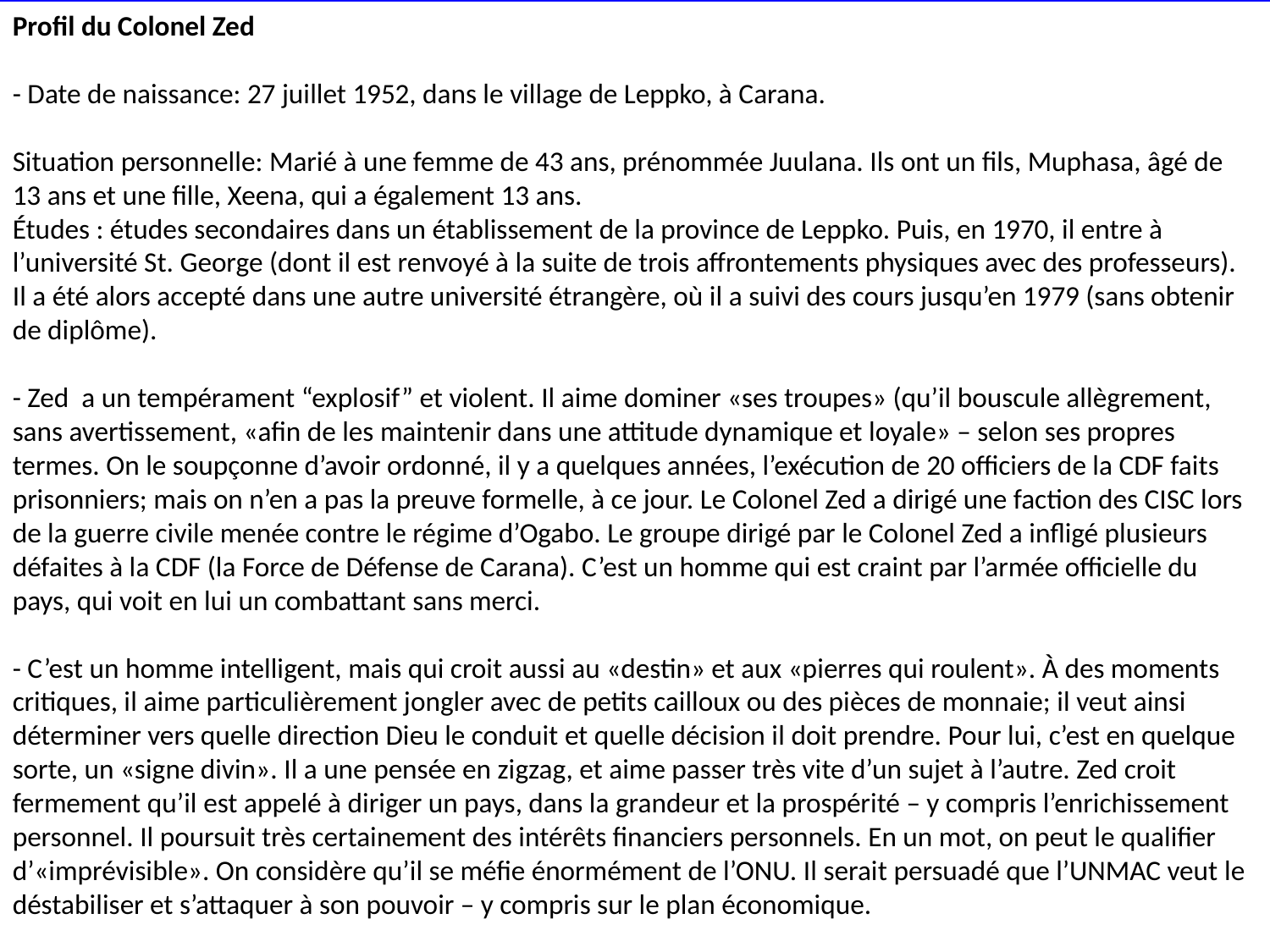

Profil du Colonel Zed

- Date de naissance: 27 juillet 1952, dans le village de Leppko, à Carana.

Situation personnelle: Marié à une femme de 43 ans, prénommée Juulana. Ils ont un fils, Muphasa, âgé de 13 ans et une fille, Xeena, qui a également 13 ans.
Études : études secondaires dans un établissement de la province de Leppko. Puis, en 1970, il entre à l’université St. George (dont il est renvoyé à la suite de trois affrontements physiques avec des professeurs). Il a été alors accepté dans une autre université étrangère, où il a suivi des cours jusqu’en 1979 (sans obtenir de diplôme).

- Zed  a un tempérament “explosif” et violent. Il aime dominer «ses troupes» (qu’il bouscule allègrement, sans avertissement, «afin de les maintenir dans une attitude dynamique et loyale» – selon ses propres termes. On le soupçonne d’avoir ordonné, il y a quelques années, l’exécution de 20 officiers de la CDF faits prisonniers; mais on n’en a pas la preuve formelle, à ce jour. Le Colonel Zed a dirigé une faction des CISC lors de la guerre civile menée contre le régime d’Ogabo. Le groupe dirigé par le Colonel Zed a infligé plusieurs défaites à la CDF (la Force de Défense de Carana). C’est un homme qui est craint par l’armée officielle du pays, qui voit en lui un combattant sans merci.

- C’est un homme intelligent, mais qui croit aussi au «destin» et aux «pierres qui roulent». À des moments critiques, il aime particulièrement jongler avec de petits cailloux ou des pièces de monnaie; il veut ainsi déterminer vers quelle direction Dieu le conduit et quelle décision il doit prendre. Pour lui, c’est en quelque sorte, un «signe divin». Il a une pensée en zigzag, et aime passer très vite d’un sujet à l’autre. Zed croit fermement qu’il est appelé à diriger un pays, dans la grandeur et la prospérité – y compris l’enrichissement personnel. Il poursuit très certainement des intérêts financiers personnels. En un mot, on peut le qualifier d’«imprévisible». On considère qu’il se méfie énormément de l’ONU. Il serait persuadé que l’UNMAC veut le déstabiliser et s’attaquer à son pouvoir – y compris sur le plan économique.

LEARNING ACTIVITIES
234